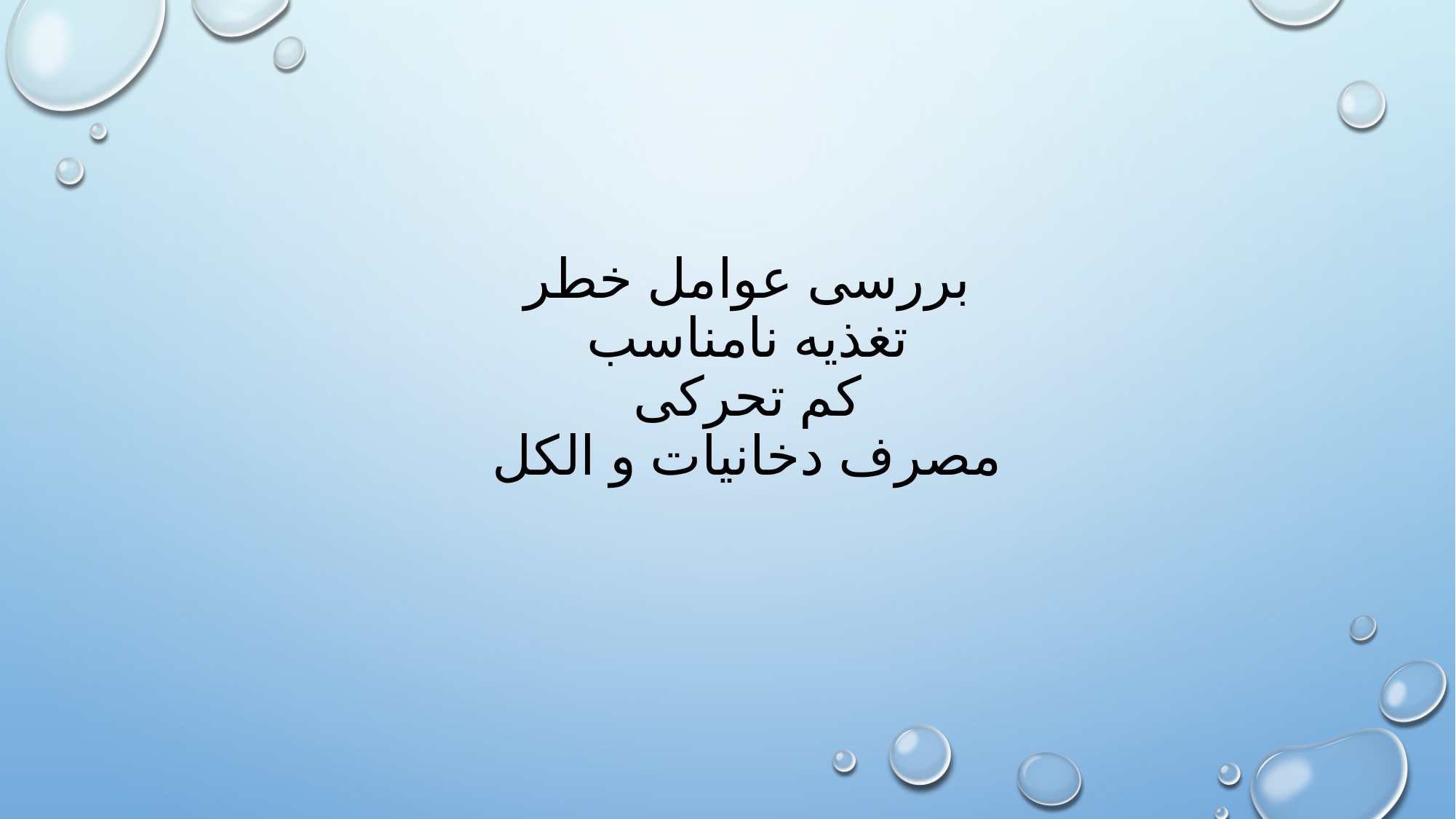

# بررسی عوامل خطر تغذیه نامناسب کم تحرکی مصرف دخانیات و الکل